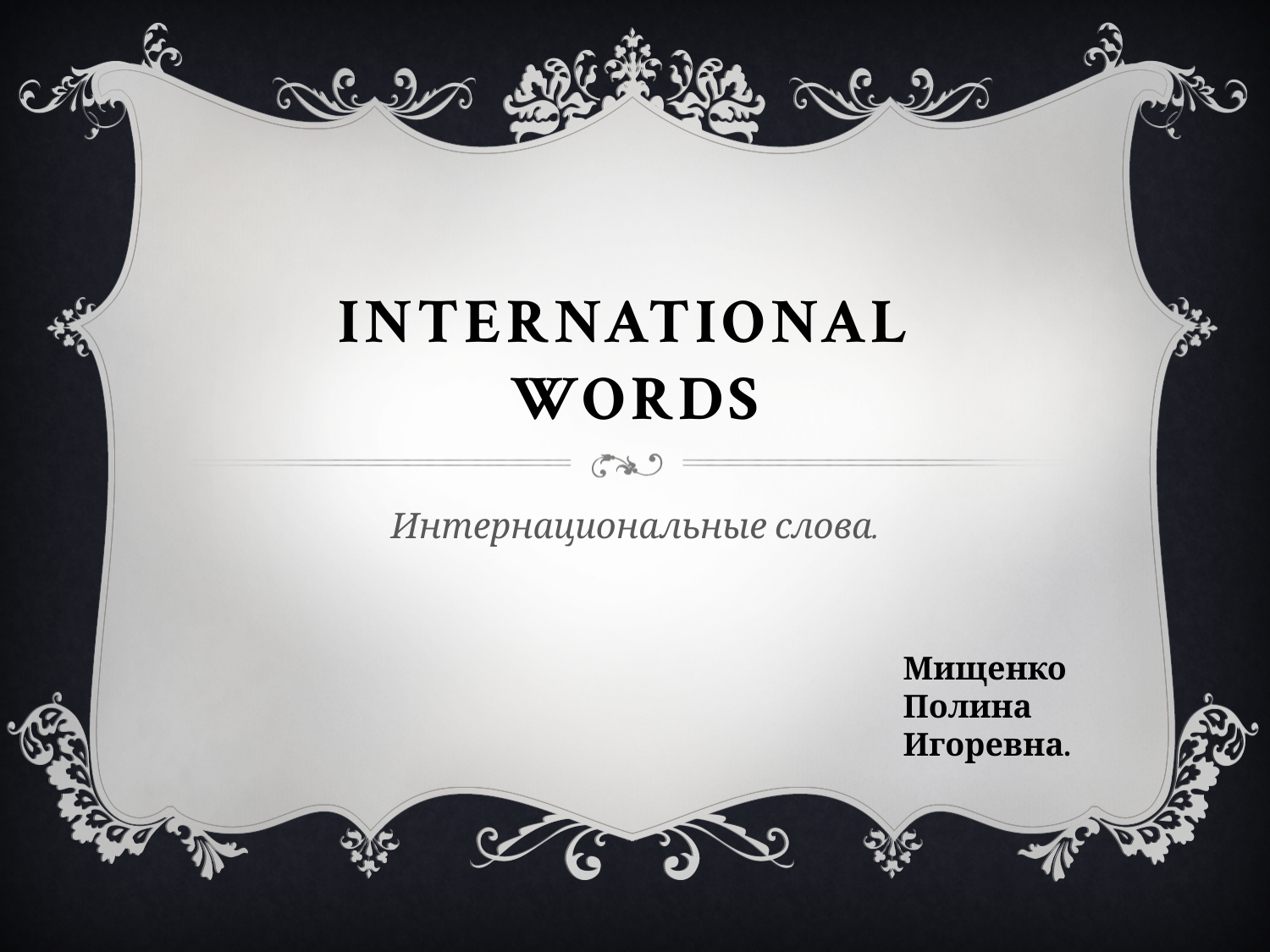

# International words
Интернациональные слова.
Мищенко Полина Игоревна.